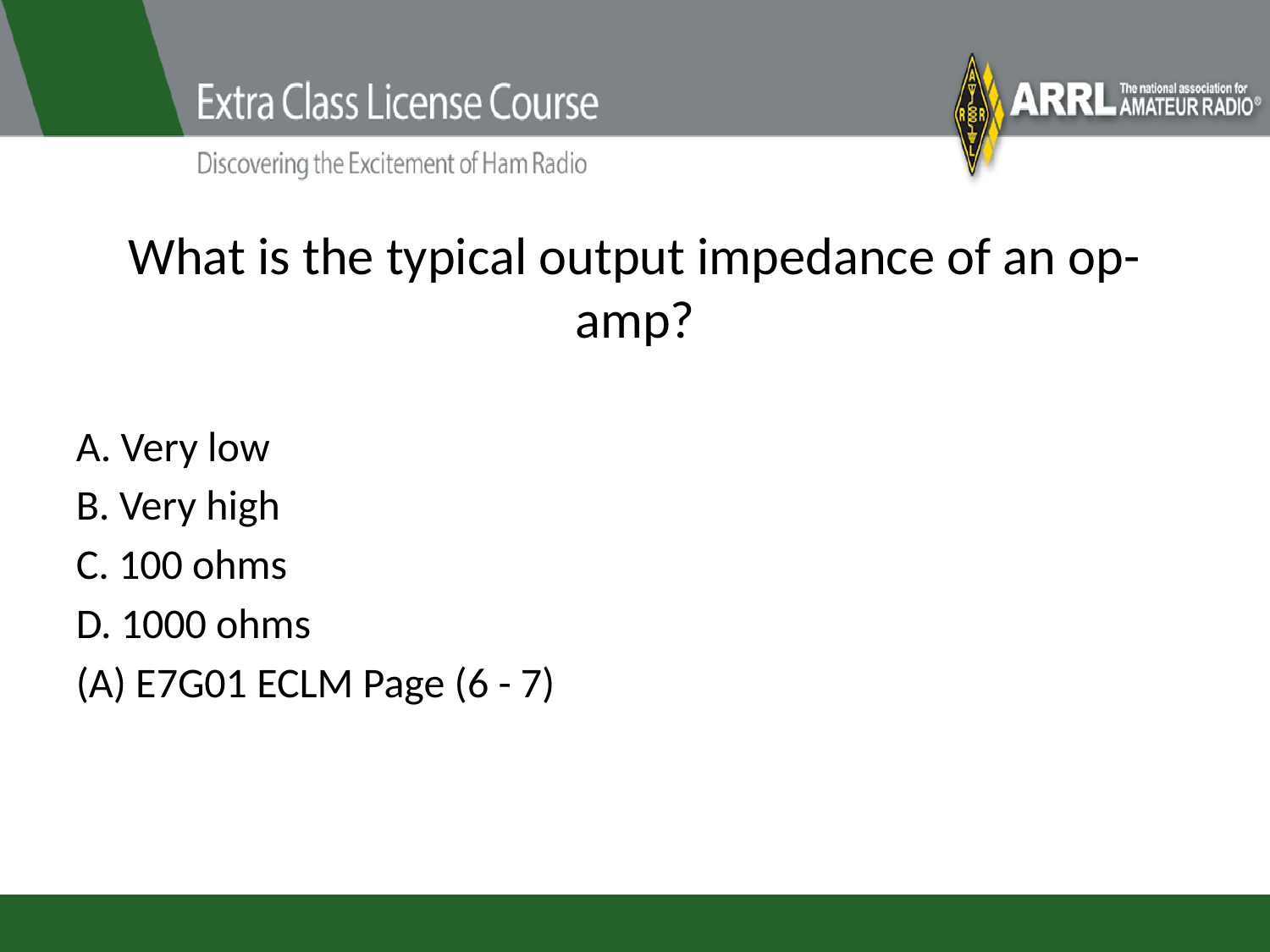

# What is the typical output impedance of an op-amp?
A. Very low
B. Very high
C. 100 ohms
D. 1000 ohms
(A) E7G01 ECLM Page (6 - 7)